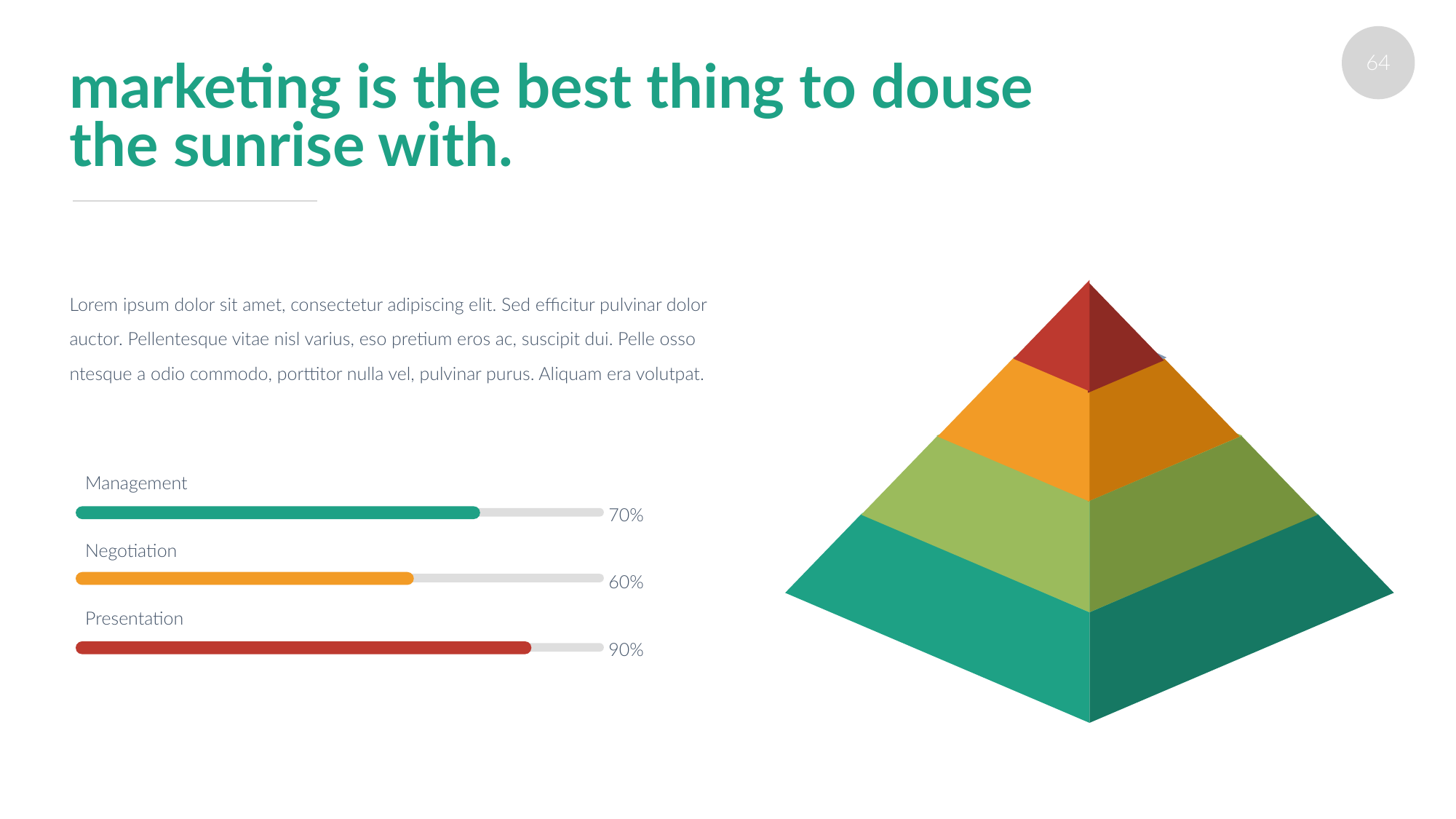

marketing is the best thing to douse the sunrise with.
Lorem ipsum dolor sit amet, consectetur adipiscing elit. Sed efficitur pulvinar dolor auctor. Pellentesque vitae nisl varius, eso pretium eros ac, suscipit dui. Pelle osso  ntesque a odio commodo, porttitor nulla vel, pulvinar purus. Aliquam era volutpat.

Management
70%

Negotiation
60%

Presentation
90%